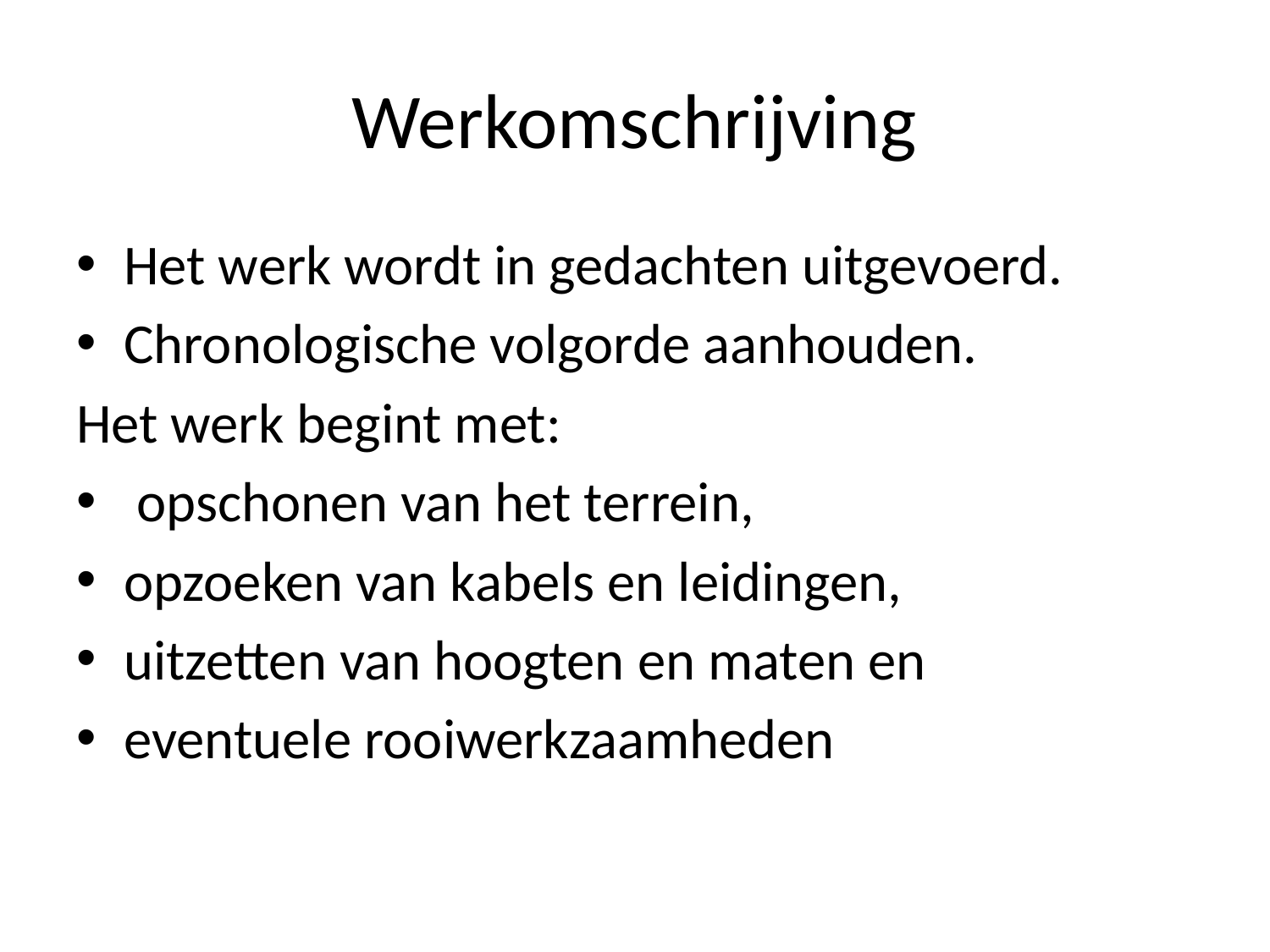

# Werkomschrijving
Het werk wordt in gedachten uitgevoerd.
Chronologische volgorde aanhouden.
Het werk begint met:
 opschonen van het terrein,
opzoeken van kabels en leidingen,
uitzetten van hoogten en maten en
eventuele rooiwerkzaamheden